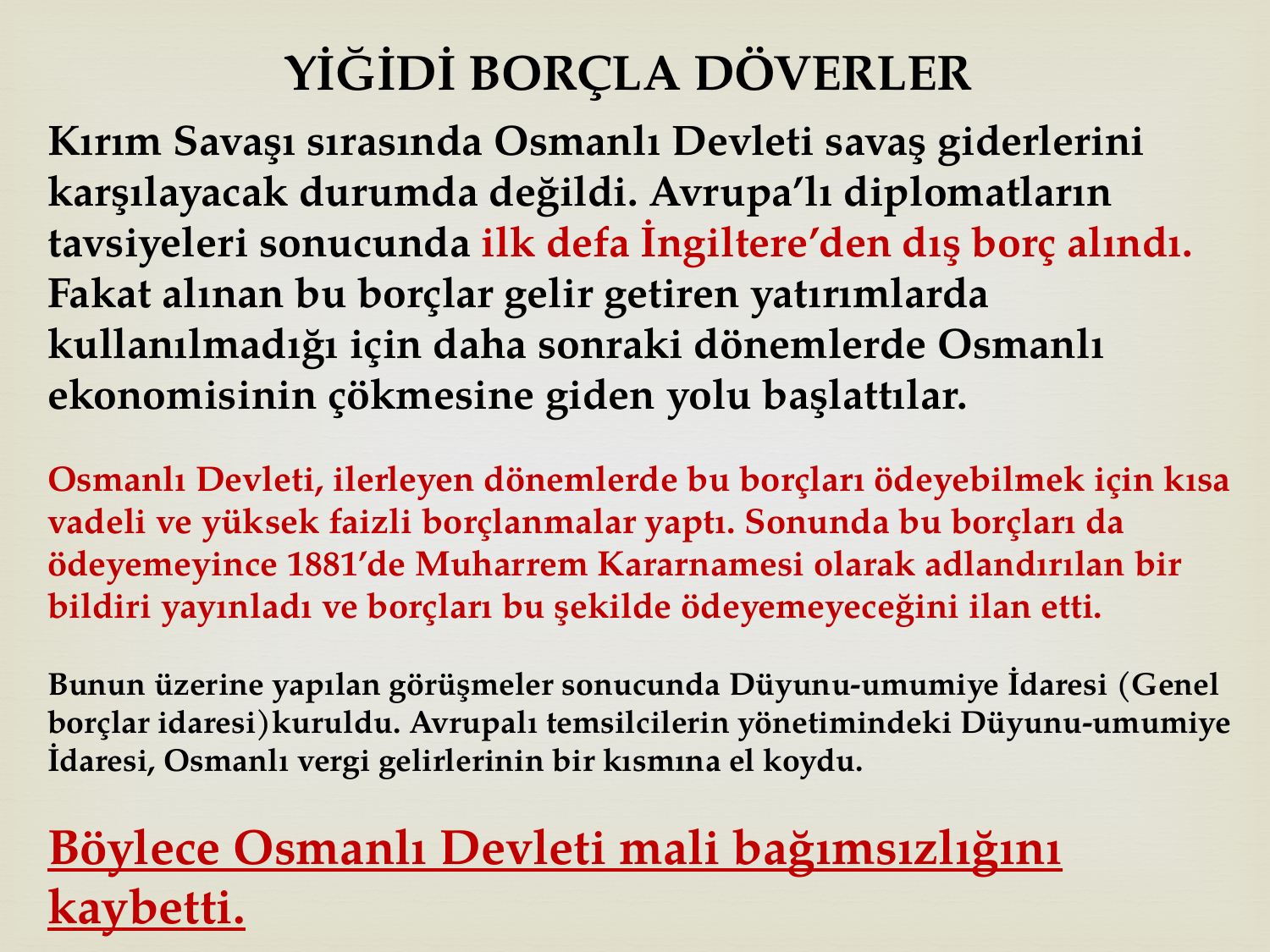

YİĞİDİ BORÇLA DÖVERLER
Kırım Savaşı sırasında Osmanlı Devleti savaş giderlerini karşılayacak durumda değildi. Avrupa’lı diplomatların tavsiyeleri sonucunda ilk defa İngiltere’den dış borç alındı. Fakat alınan bu borçlar gelir getiren yatırımlarda kullanılmadığı için daha sonraki dönemlerde Osmanlı ekonomisinin çökmesine giden yolu başlattılar.

Osmanlı Devleti, ilerleyen dönemlerde bu borçları ödeyebilmek için kısa vadeli ve yüksek faizli borçlanmalar yaptı. Sonunda bu borçları da ödeyemeyince 1881’de Muharrem Kararnamesi olarak adlandırılan bir bildiri yayınladı ve borçları bu şekilde ödeyemeyeceğini ilan etti.

Bunun üzerine yapılan görüşmeler sonucunda Düyunu-umumiye İdaresi (Genel borçlar idaresi)kuruldu. Avrupalı temsilcilerin yönetimindeki Düyunu-umumiye İdaresi, Osmanlı vergi gelirlerinin bir kısmına el koydu.

Böylece Osmanlı Devleti mali bağımsızlığını kaybetti.